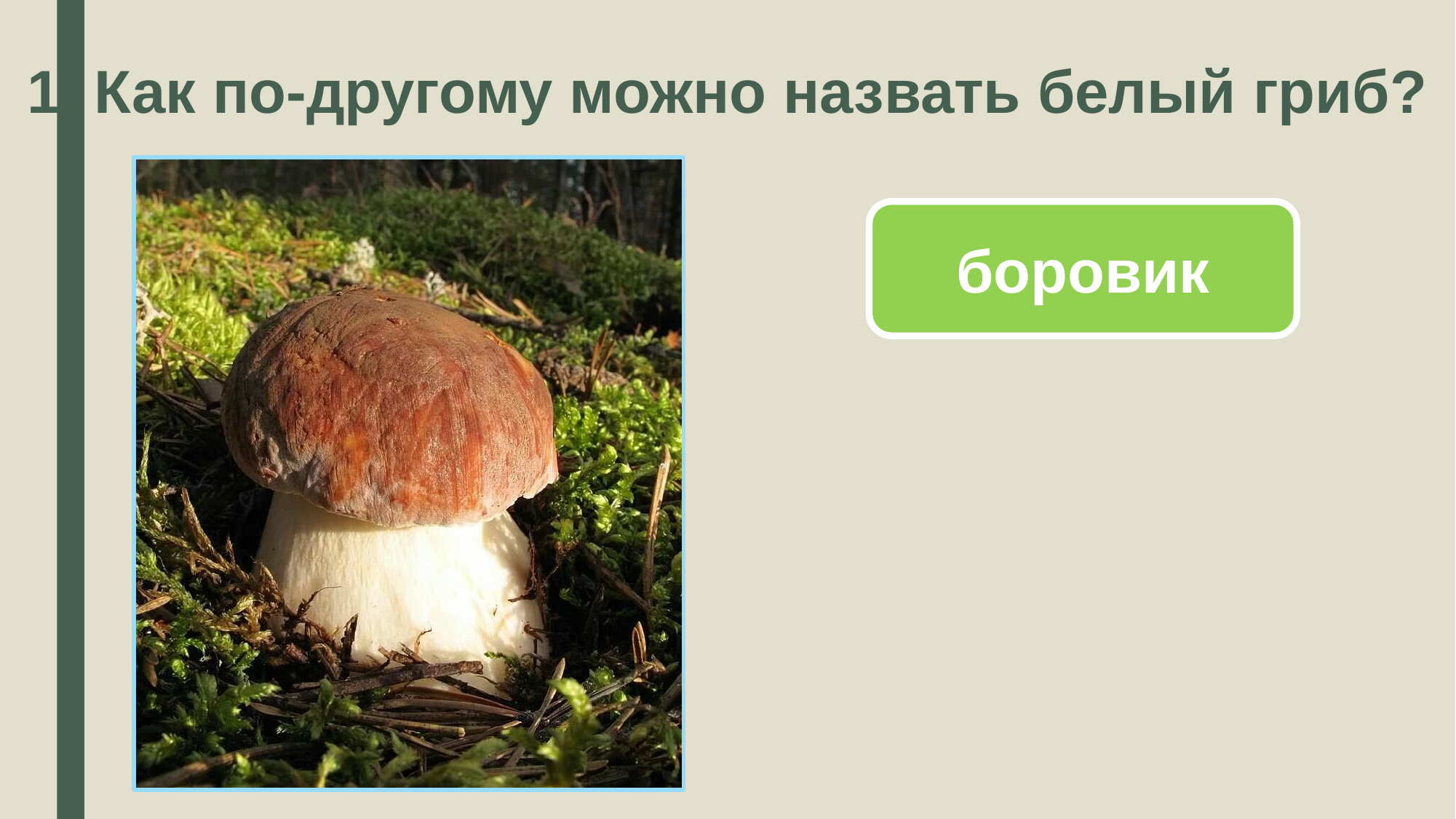

1. Как по-другому можно назвать белый гриб?

боровик